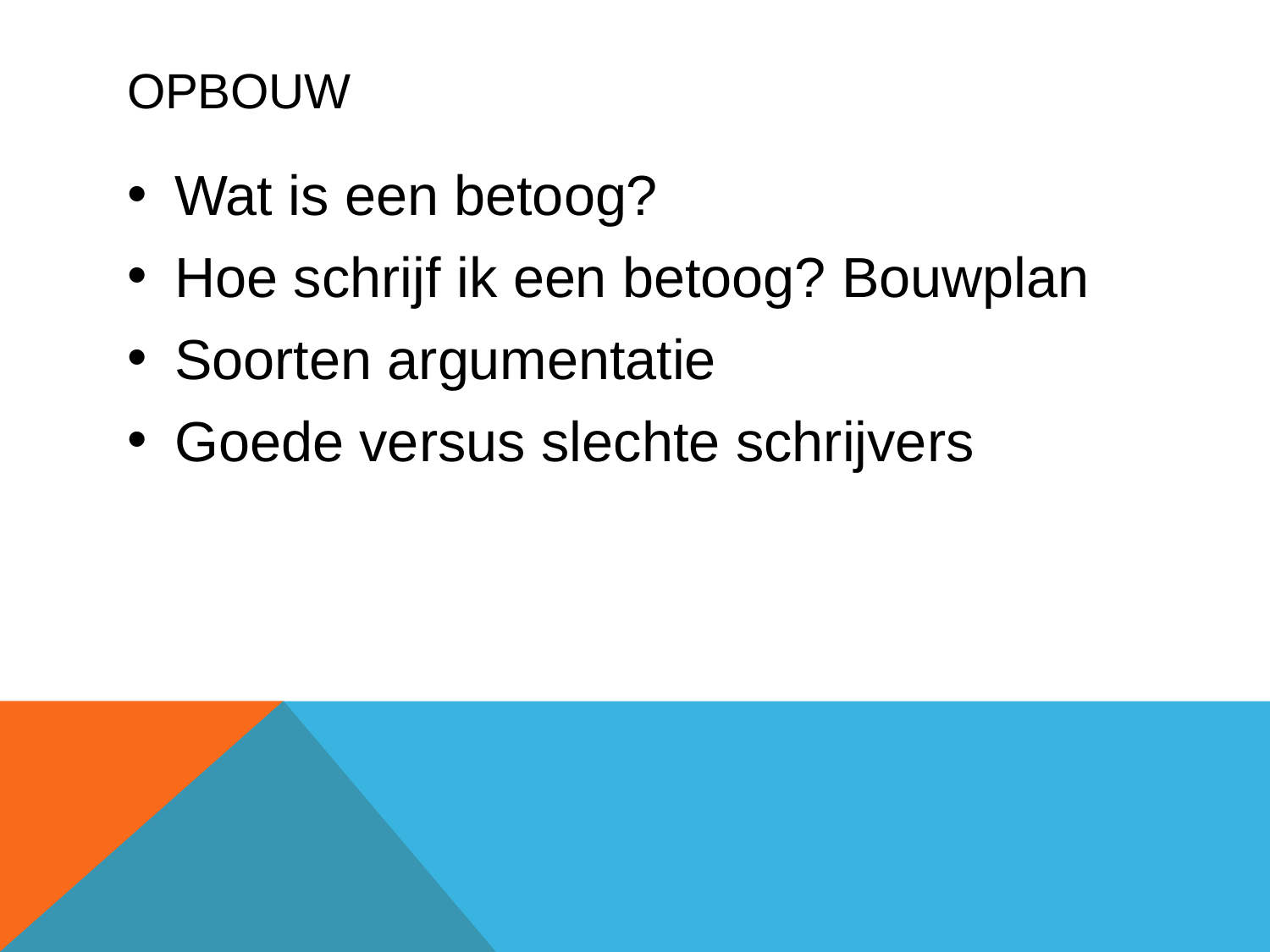

# Opbouw
Wat is een betoog?
Hoe schrijf ik een betoog? Bouwplan
Soorten argumentatie
Goede versus slechte schrijvers